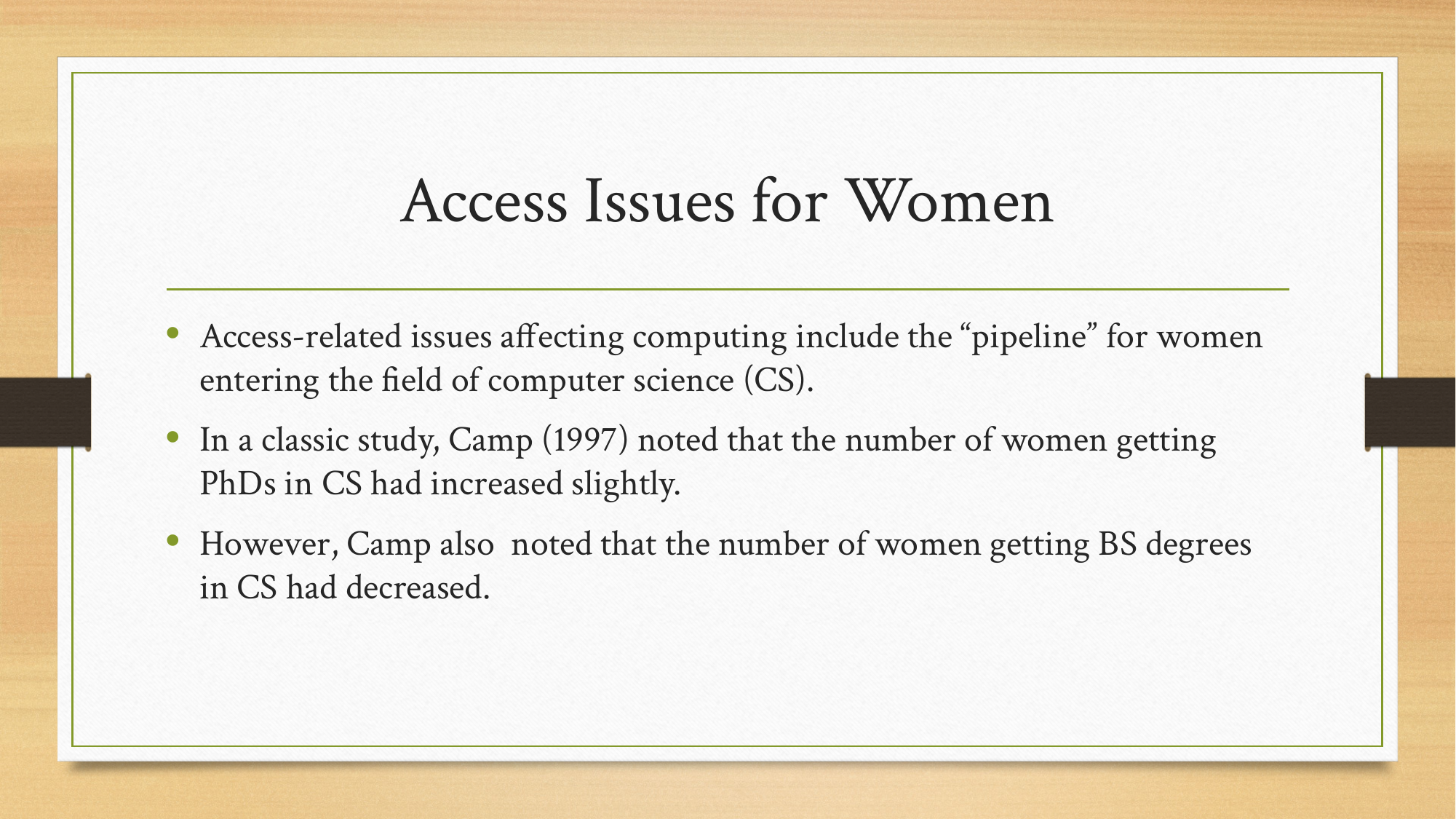

# Access Issues for Women
Access-related issues affecting computing include the “pipeline” for women entering the field of computer science (CS).
In a classic study, Camp (1997) noted that the number of women getting PhDs in CS had increased slightly.
However, Camp also  noted that the number of women getting BS degrees in CS had decreased.